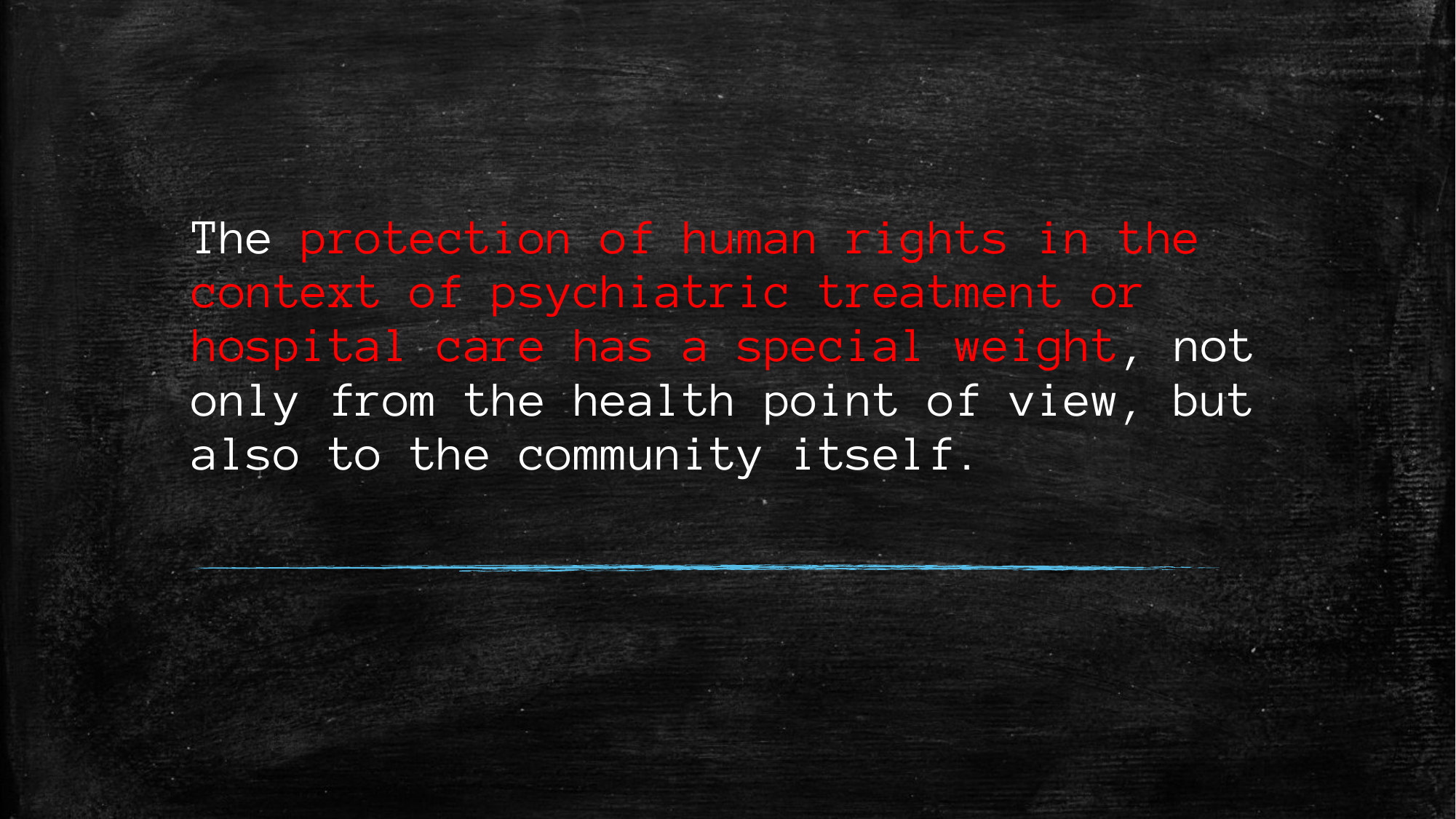

# The protection of human rights in the context of psychiatric treatment or hospital care has a special weight, not only from the health point of view, but also to the community itself.